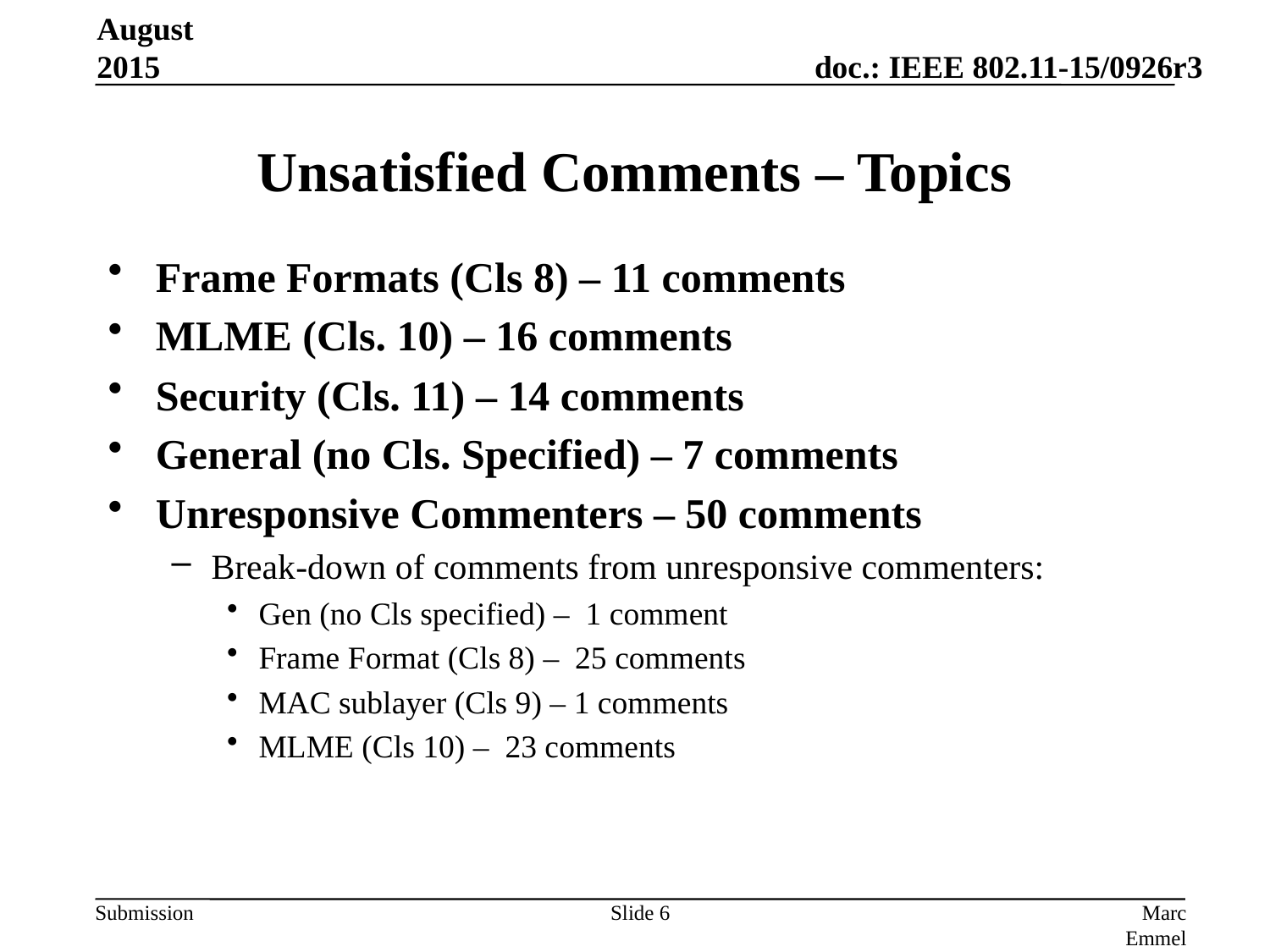

August 2015
# Unsatisfied Comments – Topics
Frame Formats (Cls 8) – 11 comments
MLME (Cls. 10) – 16 comments
Security (Cls. 11) – 14 comments
General (no Cls. Specified) – 7 comments
Unresponsive Commenters – 50 comments
Break-down of comments from unresponsive commenters:
Gen (no Cls specified) –  1 comment
Frame Format (Cls 8) –  25 comments
MAC sublayer (Cls 9) – 1 comments
MLME (Cls 10) –  23 comments

Slide 6
Marc Emmelmann, SELF